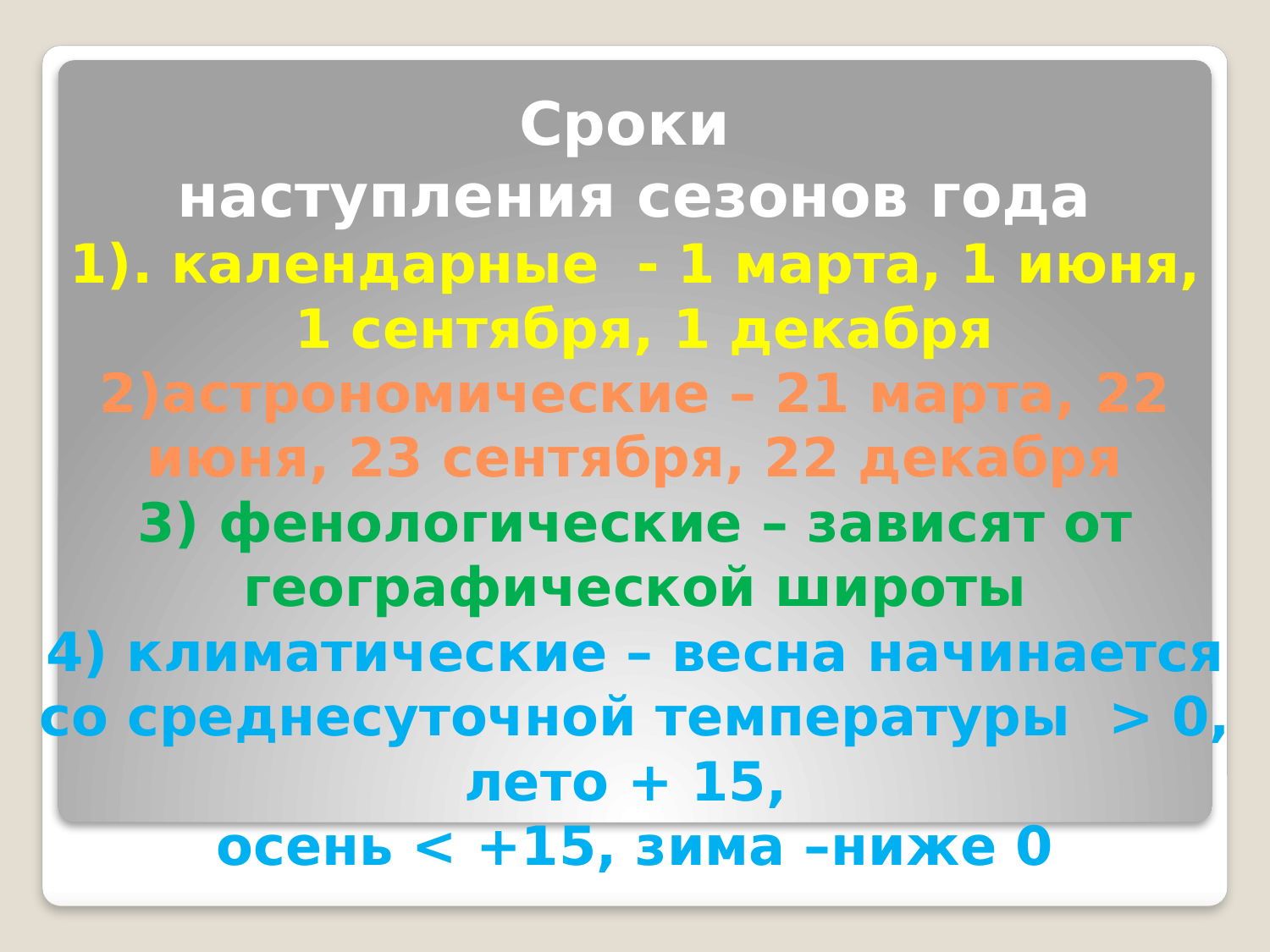

# Сроки наступления сезонов года 1). календарные  - 1 марта, 1 июня, 1 сентября, 1 декабря 2)астрономические – 21 марта, 22 июня, 23 сентября, 22 декабря 3) фенологические – зависят от географической широты 4) климатические – весна начинается со среднесуточной температуры  > 0, лето + 15, осень < +15, зима –ниже 0